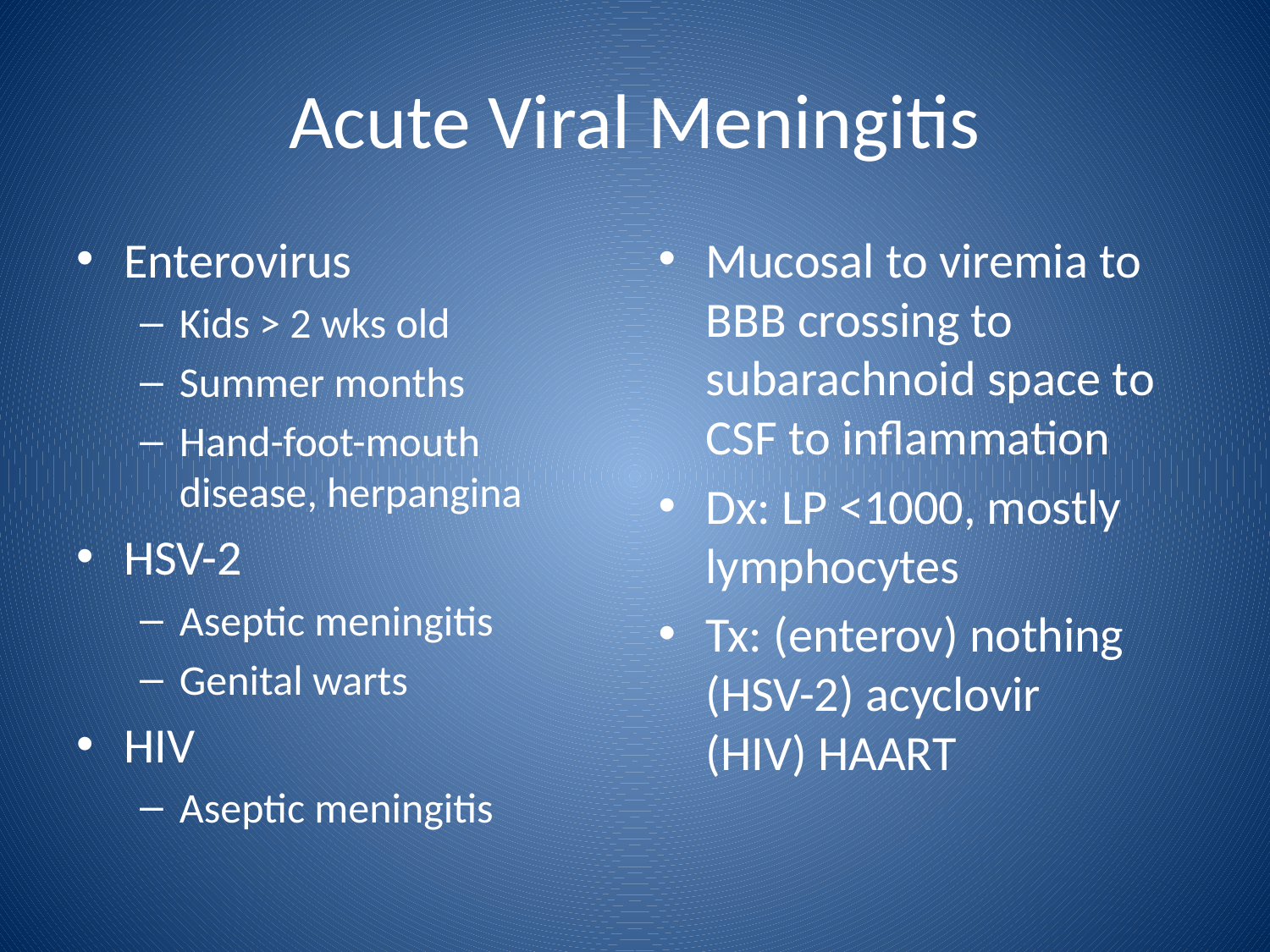

# Acute Viral Meningitis
Enterovirus
Kids > 2 wks old
Summer months
Hand-foot-mouth disease, herpangina
HSV-2
Aseptic meningitis
Genital warts
HIV
Aseptic meningitis
Mucosal to viremia to BBB crossing to subarachnoid space to CSF to inflammation
Dx: LP <1000, mostly lymphocytes
Tx: (enterov) nothing
(HSV-2) acyclovir
(HIV) HAART